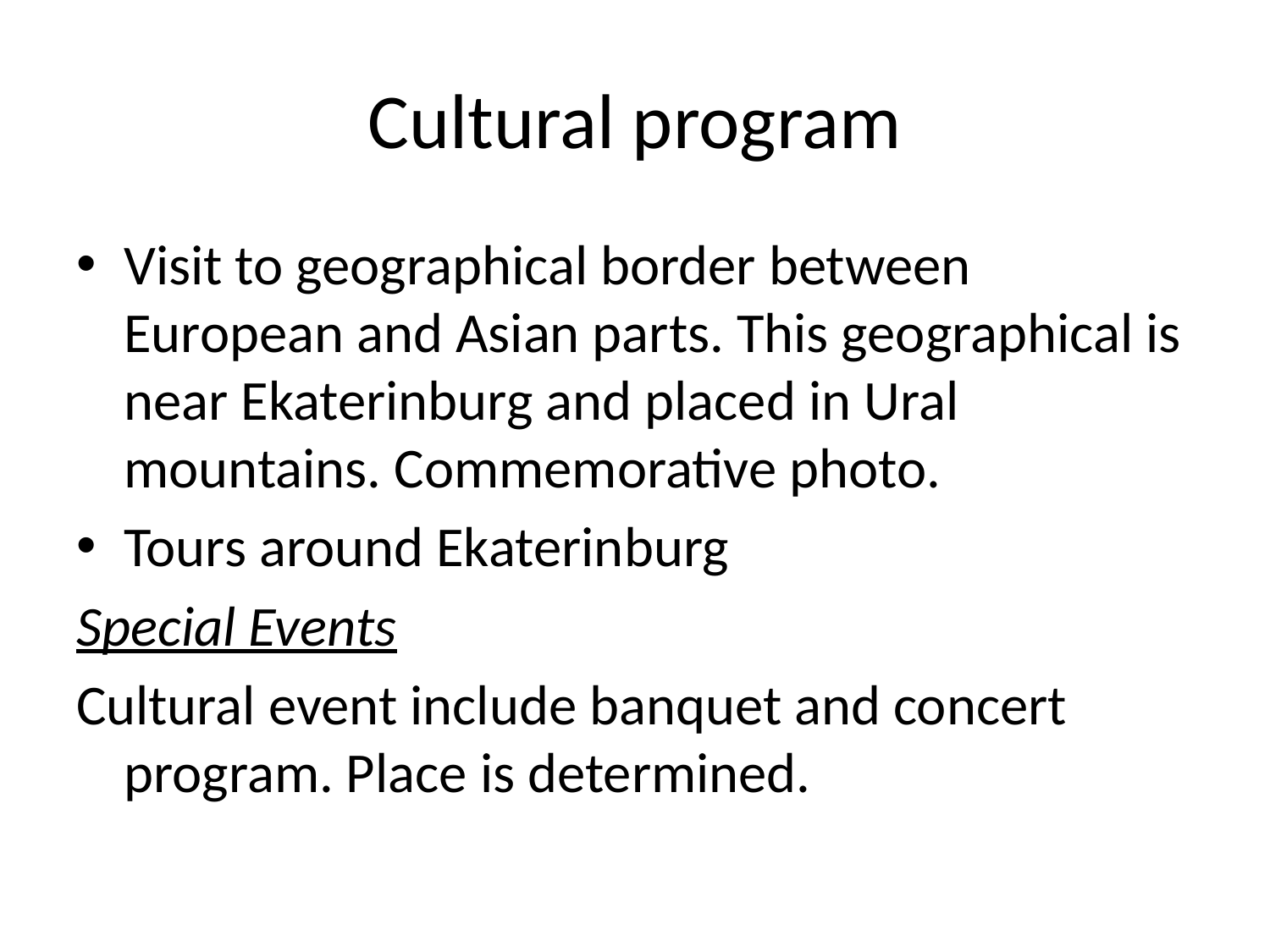

# Cultural program
Visit to geographical border between European and Asian parts. This geographical is near Ekaterinburg and placed in Ural mountains. Commemorative photo.
Tours around Ekaterinburg
Special Events
Cultural event include banquet and concert program. Place is determined.